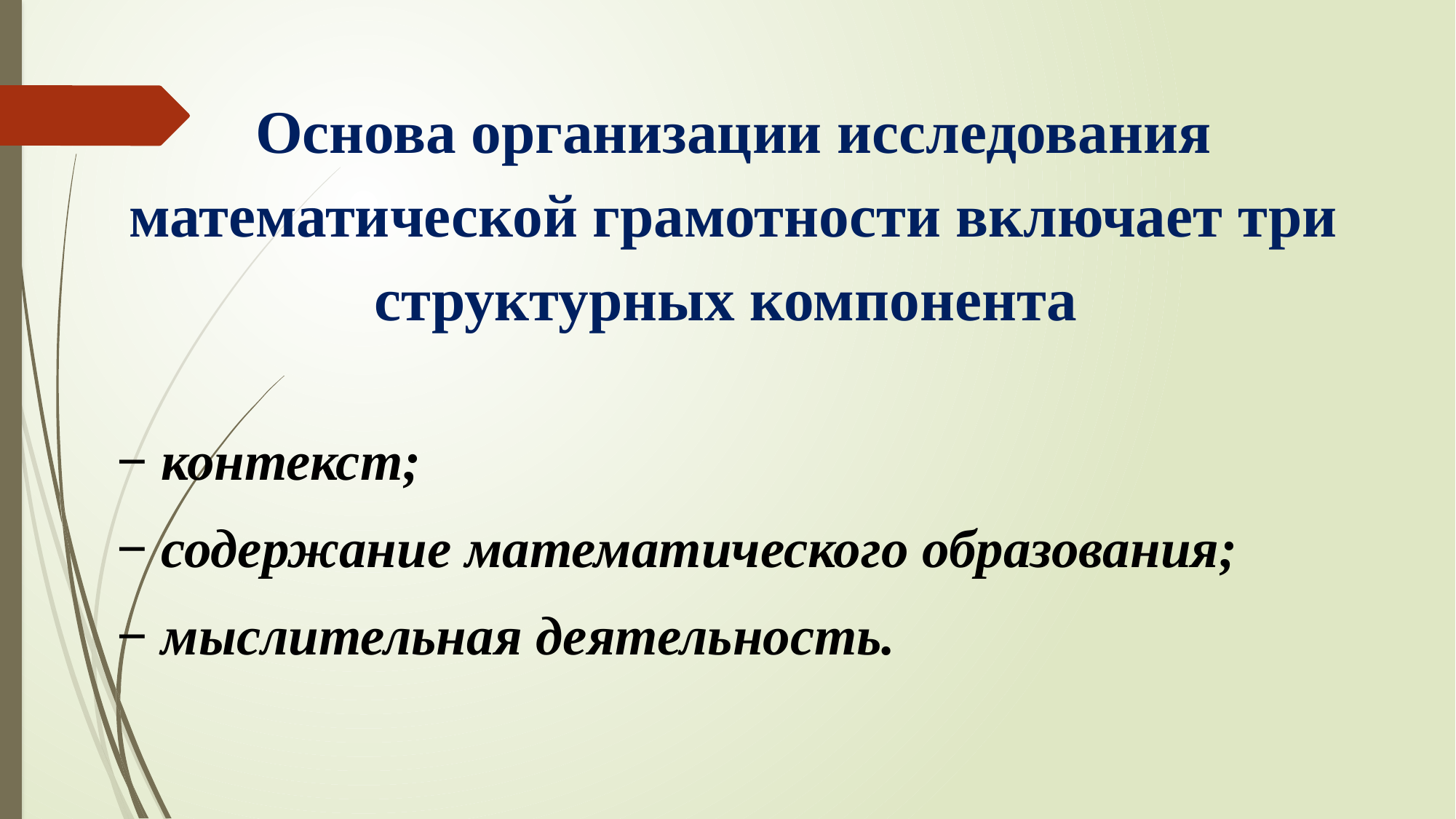

Основа организации исследования математической грамотности включает три структурных компонента

− контекст;
− содержание математического образования;
− мыслительная деятельность.